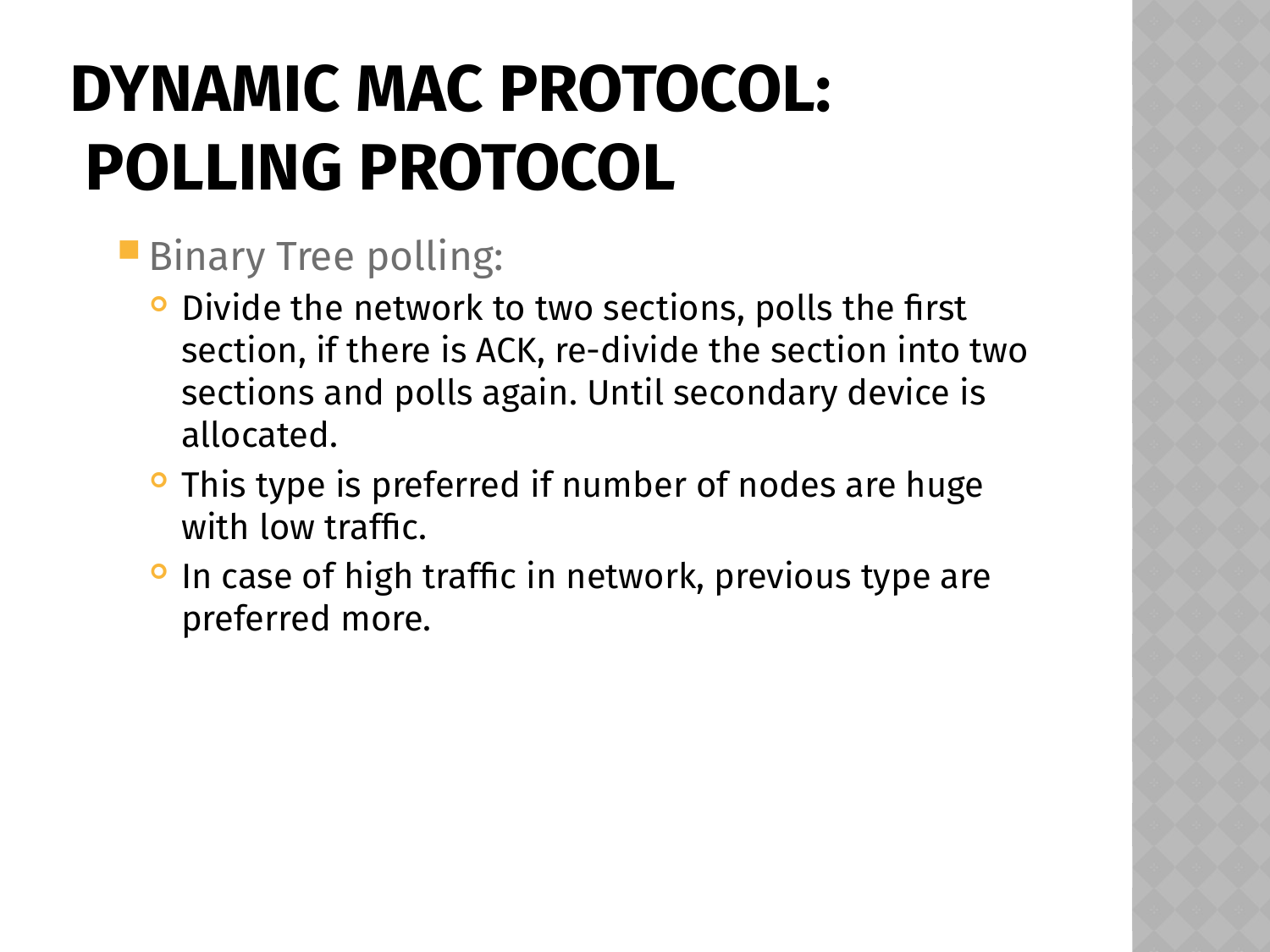

# Dynamic mac protocol: polling protocol
Binary Tree polling:
Divide the network to two sections, polls the first section, if there is ACK, re-divide the section into two sections and polls again. Until secondary device is allocated.
This type is preferred if number of nodes are huge with low traffic.
In case of high traffic in network, previous type are preferred more.